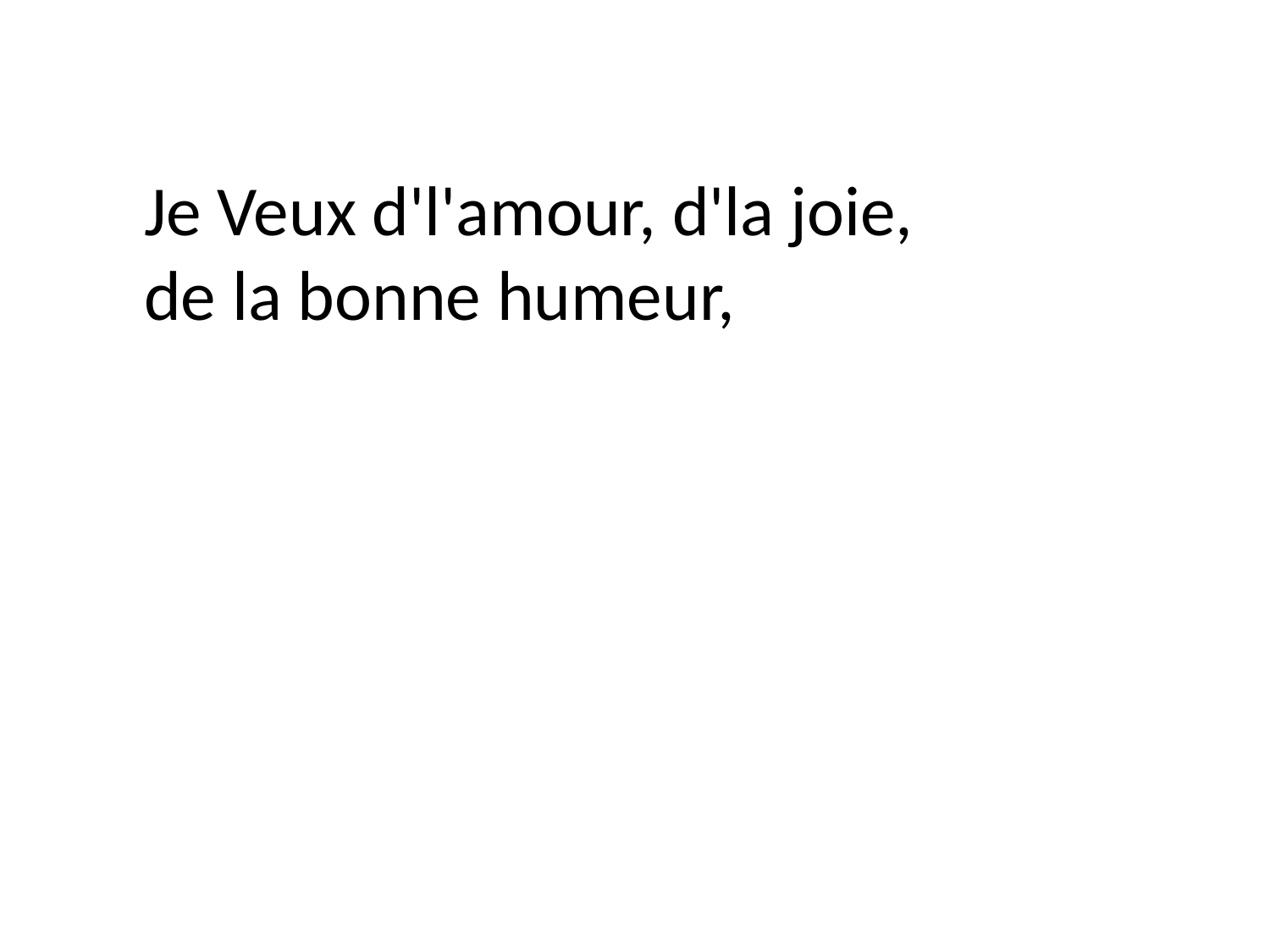

Je Veux d'l'amour, d'la joie,
de la bonne humeur,